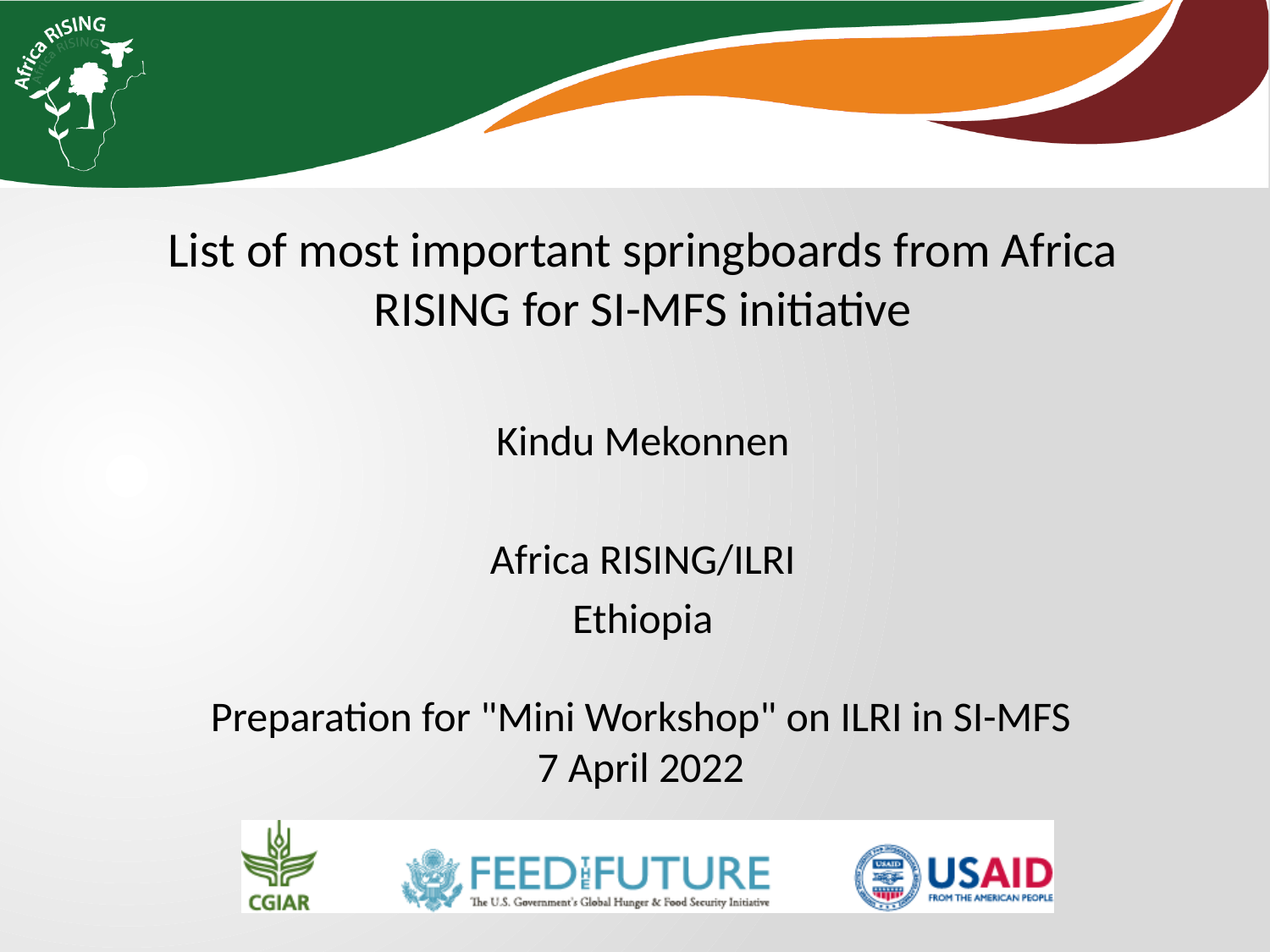

List of most important springboards from Africa RISING for SI-MFS initiative

Kindu Mekonnen

Africa RISING/ILRI
Ethiopia
Preparation for "Mini Workshop" on ILRI in SI-MFS
7 April 2022